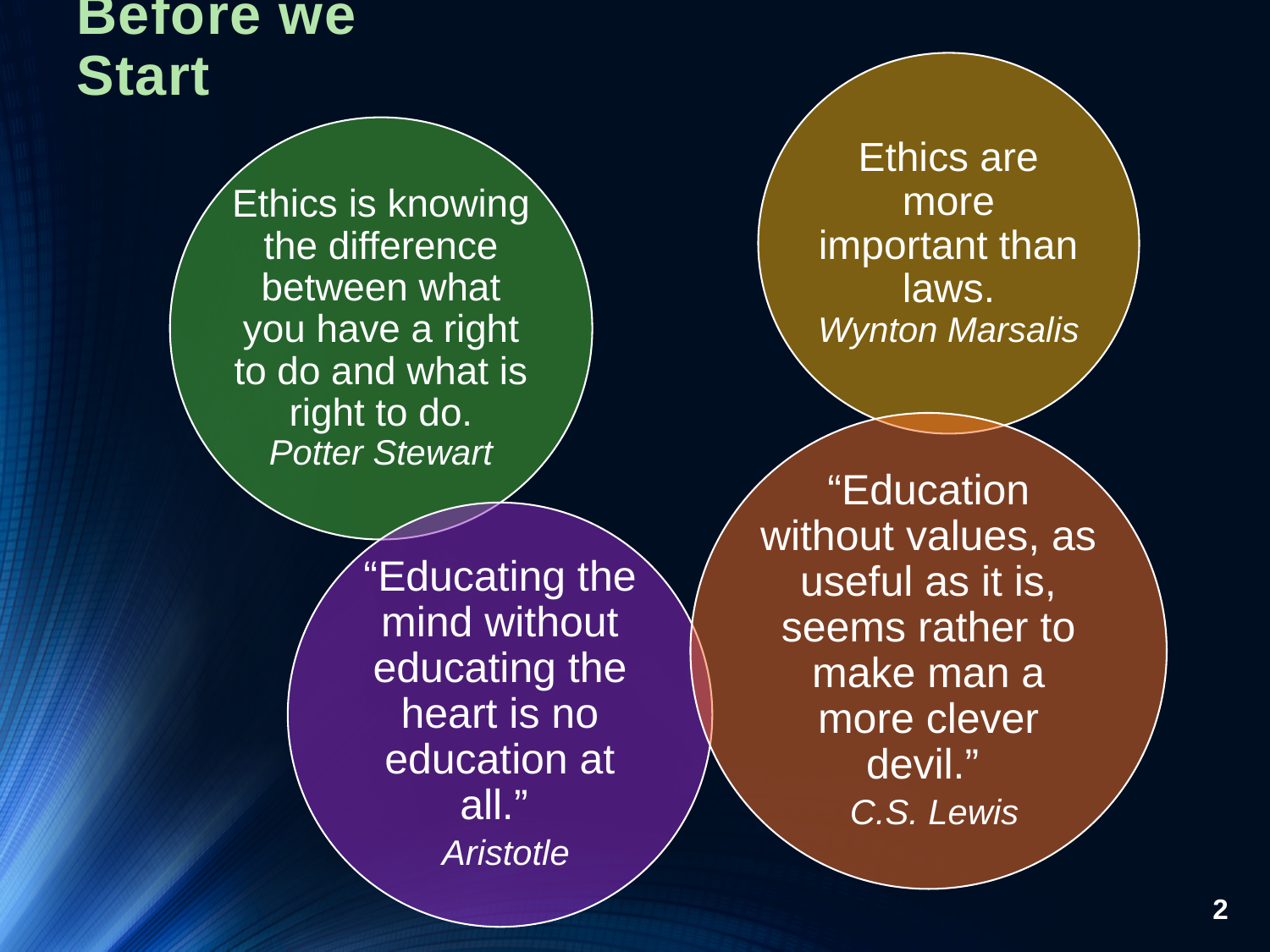

# Before we Start
Ethics are more important than laws.
Wynton Marsalis
Ethics is knowing the difference between what you have a right to do and what is right to do.
Potter Stewart
“Education without values, as useful as it is, seems rather to make man a more clever devil.”
 C.S. Lewis
“Educating the mind without educating the heart is no education at all.”
 Aristotle
2